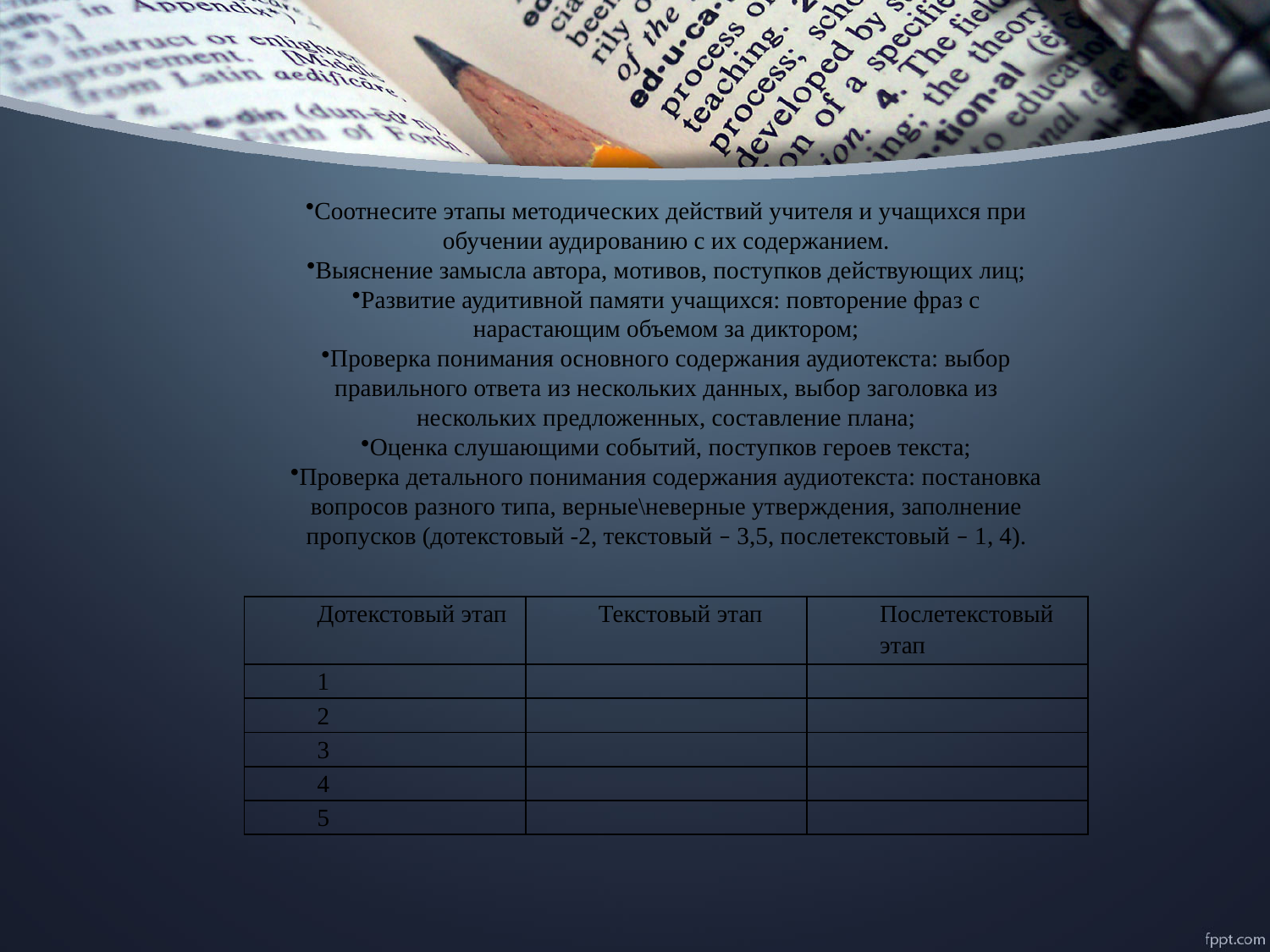

Соотнесите этапы методических действий учителя и учащихся при обучении аудированию с их содержанием.
Выяснение замысла автора, мотивов, поступков действующих лиц;
Развитие аудитивной памяти учащихся: повторение фраз с нарастающим объемом за диктором;
Проверка понимания основного содержания аудиотекста: выбор правильного ответа из нескольких данных, выбор заголовка из нескольких предложенных, составление плана;
Оценка слушающими событий, поступков героев текста;
Проверка детального понимания содержания аудиотекста: постановка вопросов разного типа, верные\неверные утверждения, заполнение пропусков (дотекстовый -2, текстовый – 3,5, послетекстовый – 1, 4).

| Дотекстовый этап | Текстовый этап | Послетекстовый этап |
| --- | --- | --- |
| 1 |  |  |
| 2 |  |  |
| 3 |  |  |
| 4 |  |  |
| 5 |  |  |